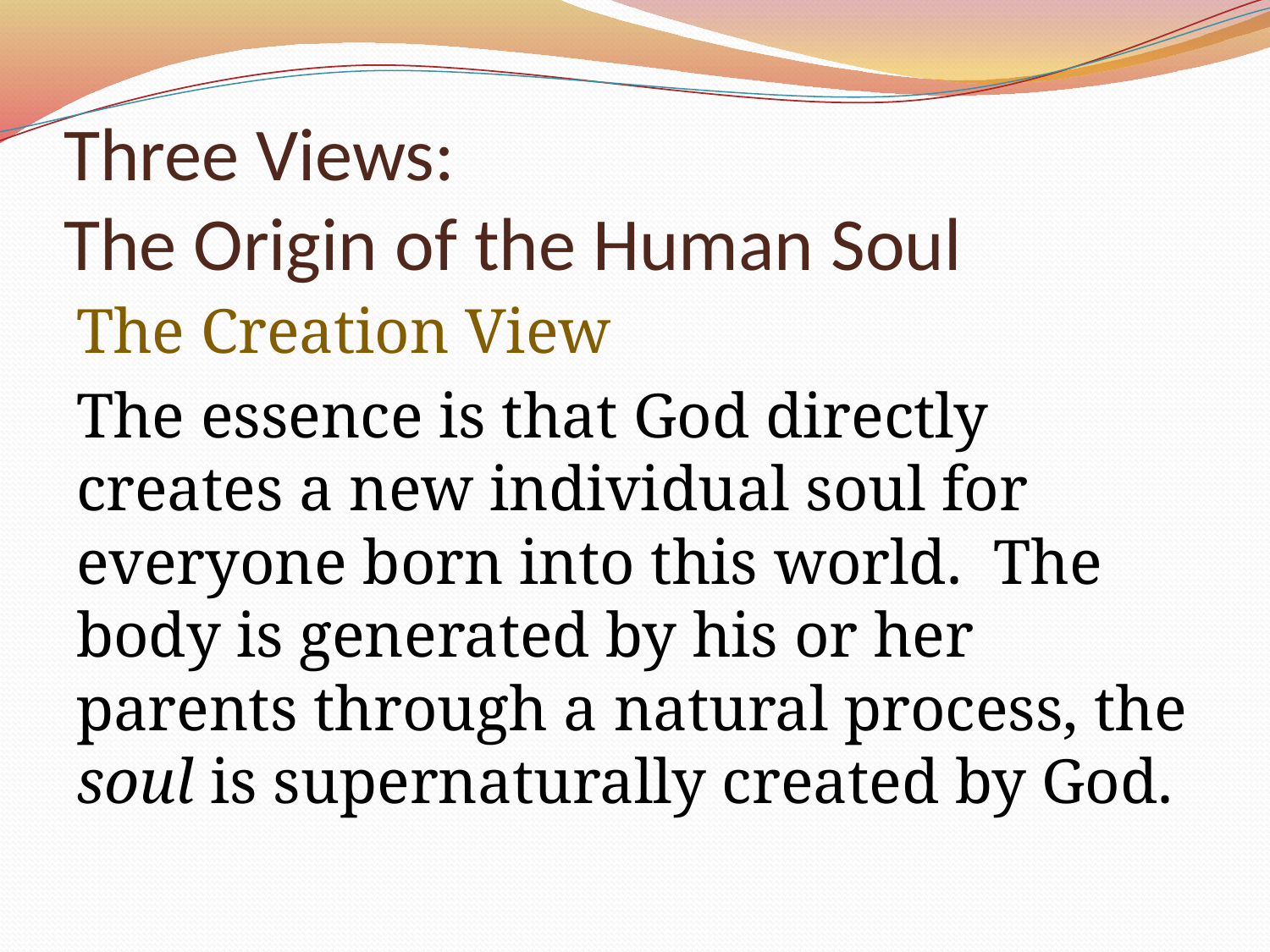

# Three Views: The Origin of the Human Soul
The Creation View
The essence is that God directly creates a new individual soul for everyone born into this world.  The body is generated by his or her parents through a natural process, the soul is supernaturally created by God.